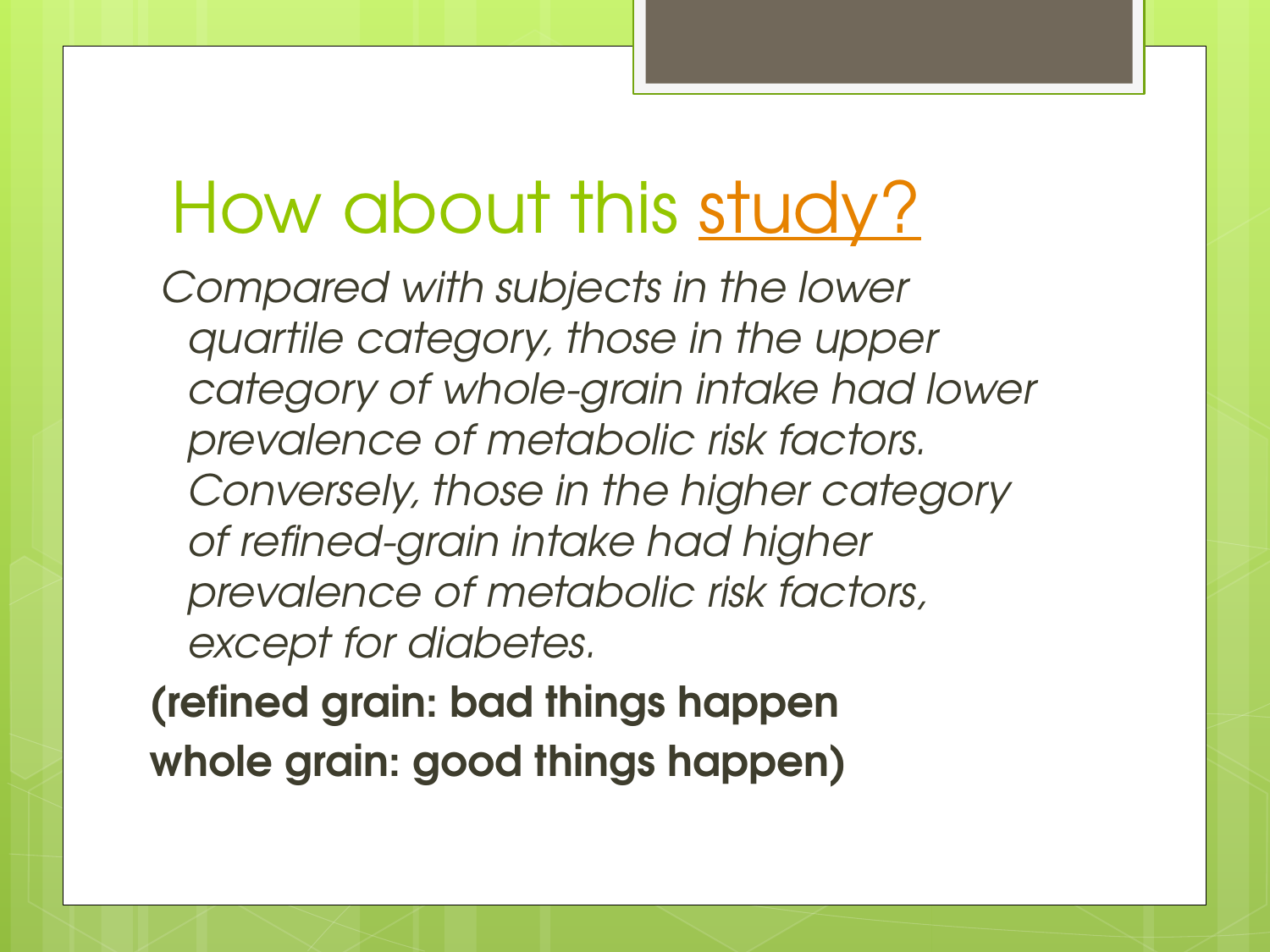

# How about this study?
 Compared with subjects in the lower quartile category, those in the upper category of whole-grain intake had lower prevalence of metabolic risk factors. Conversely, those in the higher category of refined-grain intake had higher prevalence of metabolic risk factors, except for diabetes.
(refined grain: bad things happen
whole grain: good things happen)